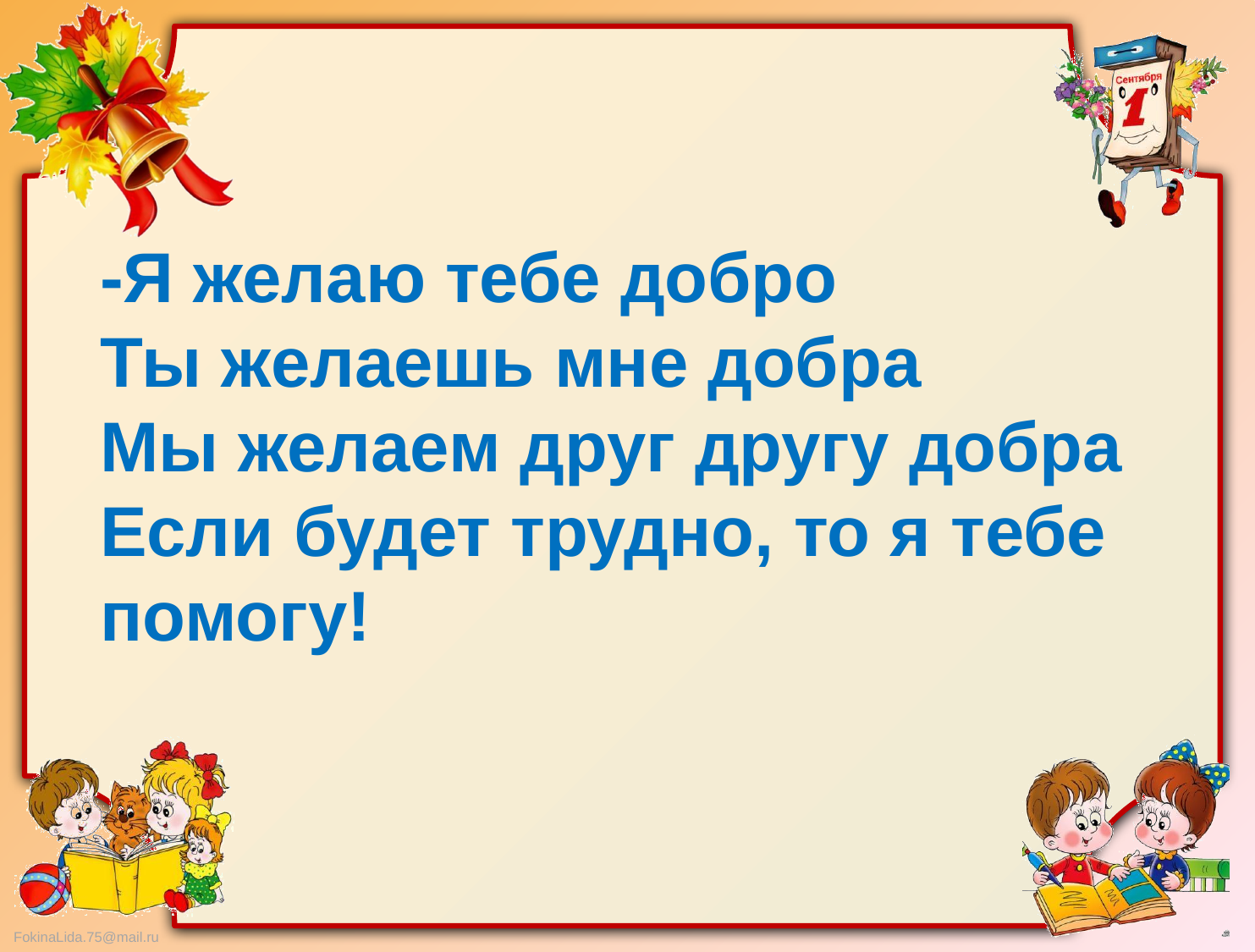

-Я желаю тебе добро
Ты желаешь мне добра
Мы желаем друг другу добра
Если будет трудно, то я тебе помогу!